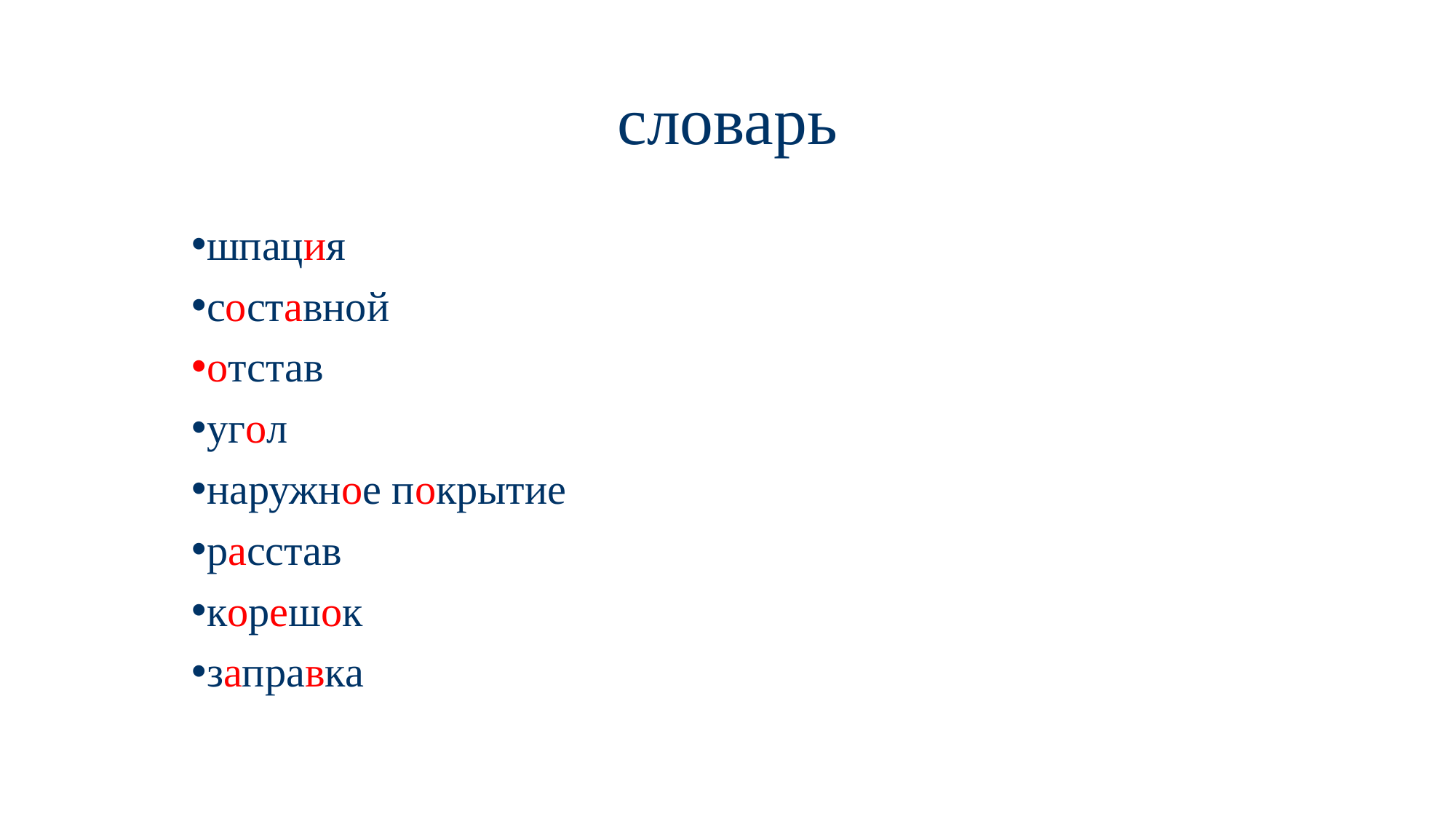

# словарь
шпация
составной
отстав
угол
наружное покрытие
расстав
корешок
заправка